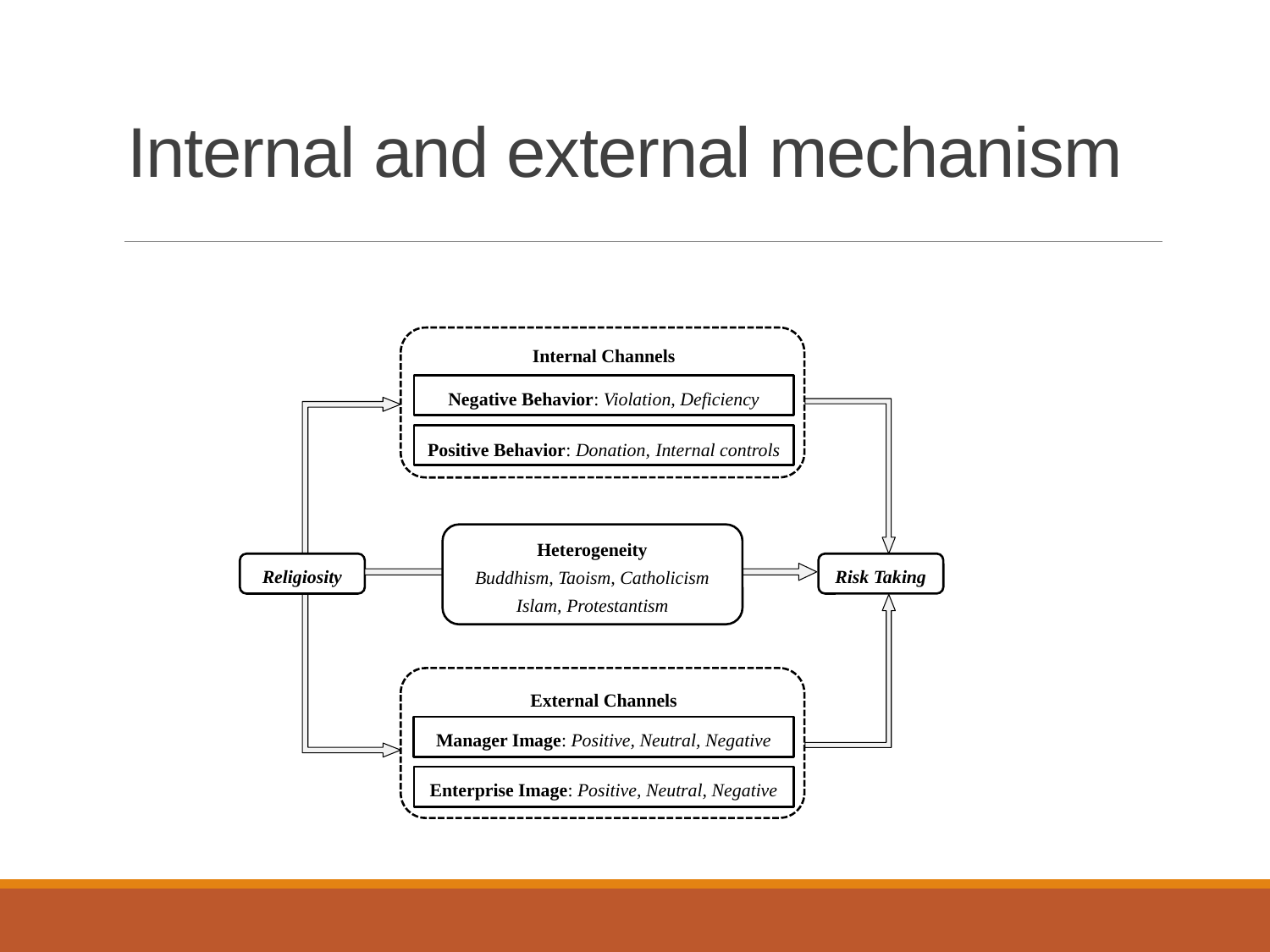

# Internal and external mechanism

Internal Channels
Negative Behavior: Violation, Deficiency
Positive Behavior: Donation, Internal controls

Heterogeneity
Buddhism, Taoism, Catholicism
Islam, Protestantism
Risk Taking
Religiosity

External Channels
Manager Image: Positive, Neutral, Negative
Enterprise Image: Positive, Neutral, Negative